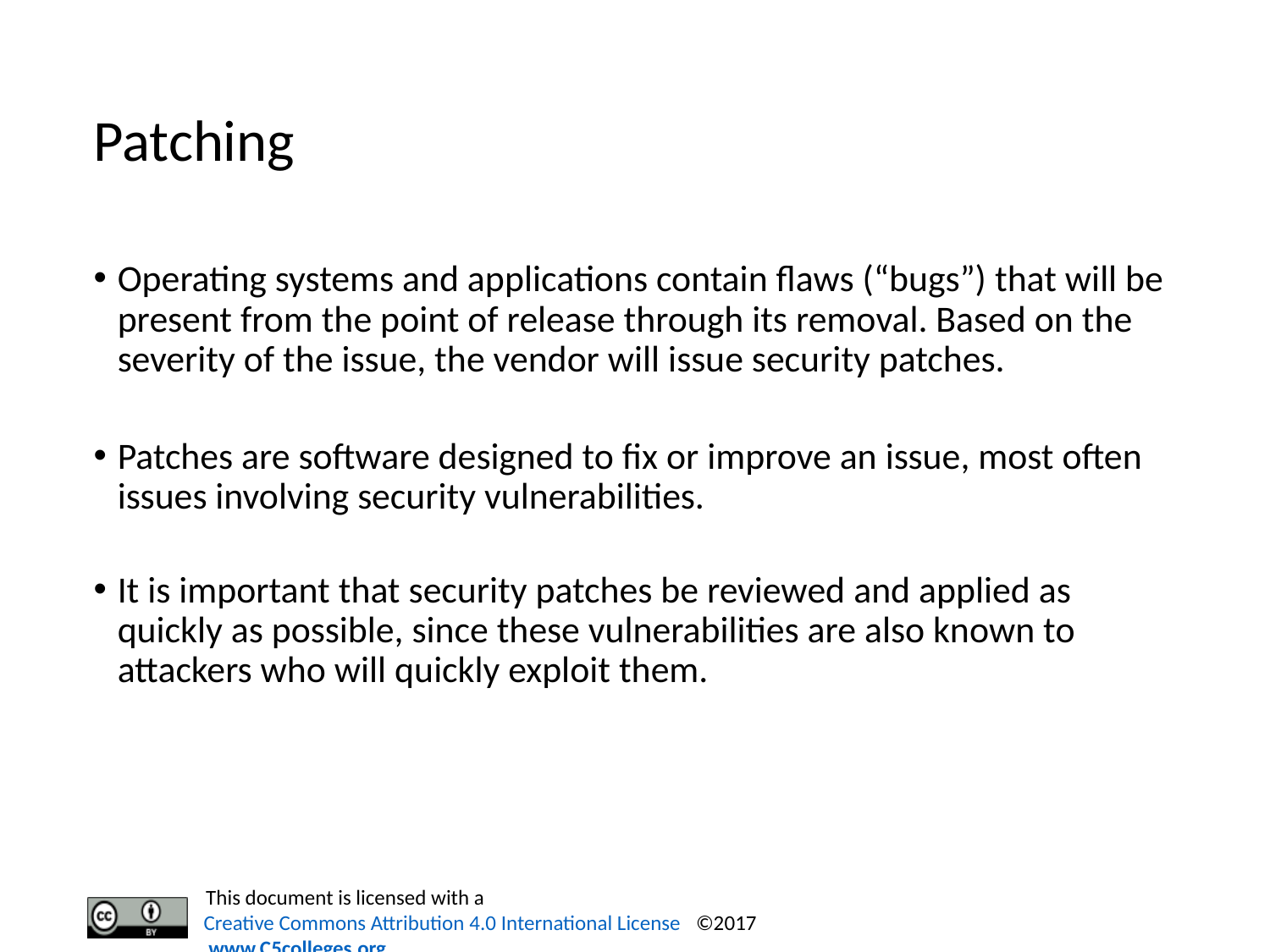

# Patching
Operating systems and applications contain flaws (“bugs”) that will be present from the point of release through its removal. Based on the severity of the issue, the vendor will issue security patches.
Patches are software designed to fix or improve an issue, most often issues involving security vulnerabilities.
It is important that security patches be reviewed and applied as quickly as possible, since these vulnerabilities are also known to attackers who will quickly exploit them.